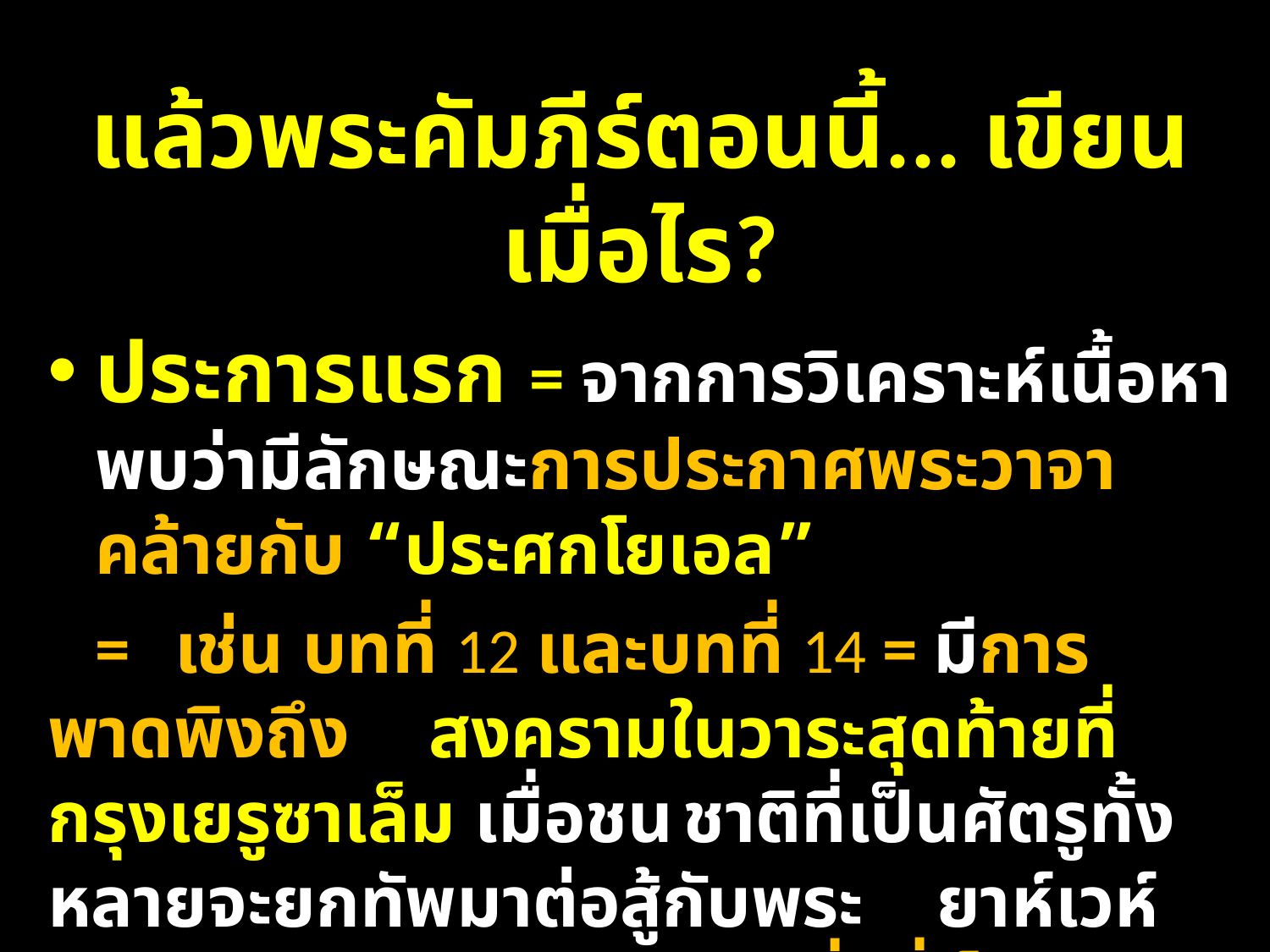

แล้วพระคัมภีร์ตอนนี้... เขียนเมื่อไร?
ประการแรก = จากการวิเคราะห์เนื้อหาพบว่ามีลักษณะการประกาศพระวาจาคล้ายกับ “ประศกโยเอล”
   =	เช่น บทที่ 12 และบทที่ 14 = มีการพาดพิงถึง	สงครามในวาระสุดท้ายที่กรุงเยรูซาเล็ม เมื่อชน	ชาติที่เป็นศัตรูทั้งหลายจะยกทัพมาต่อสู้กับพระ	ยาห์เวห์และประชากรของพระองค์ ซึ่งนี่เป็นภาพ	ของ ยุคสุดท้าย ที่เราพบในหนังสือของโยเอล บทที่ 	4 นั่นเอง